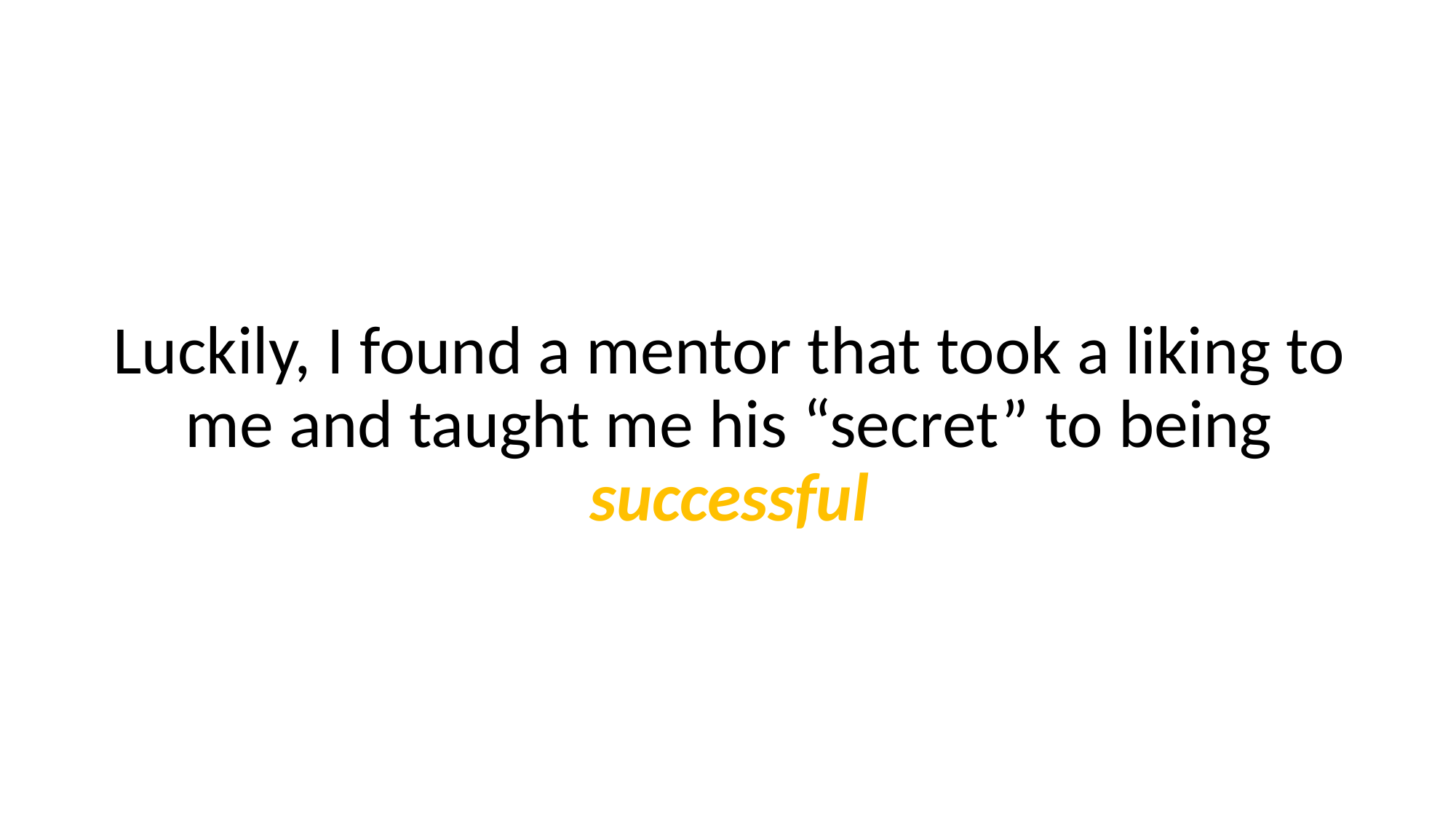

Luckily, I found a mentor that took a liking to me and taught me his “secret” to being successful